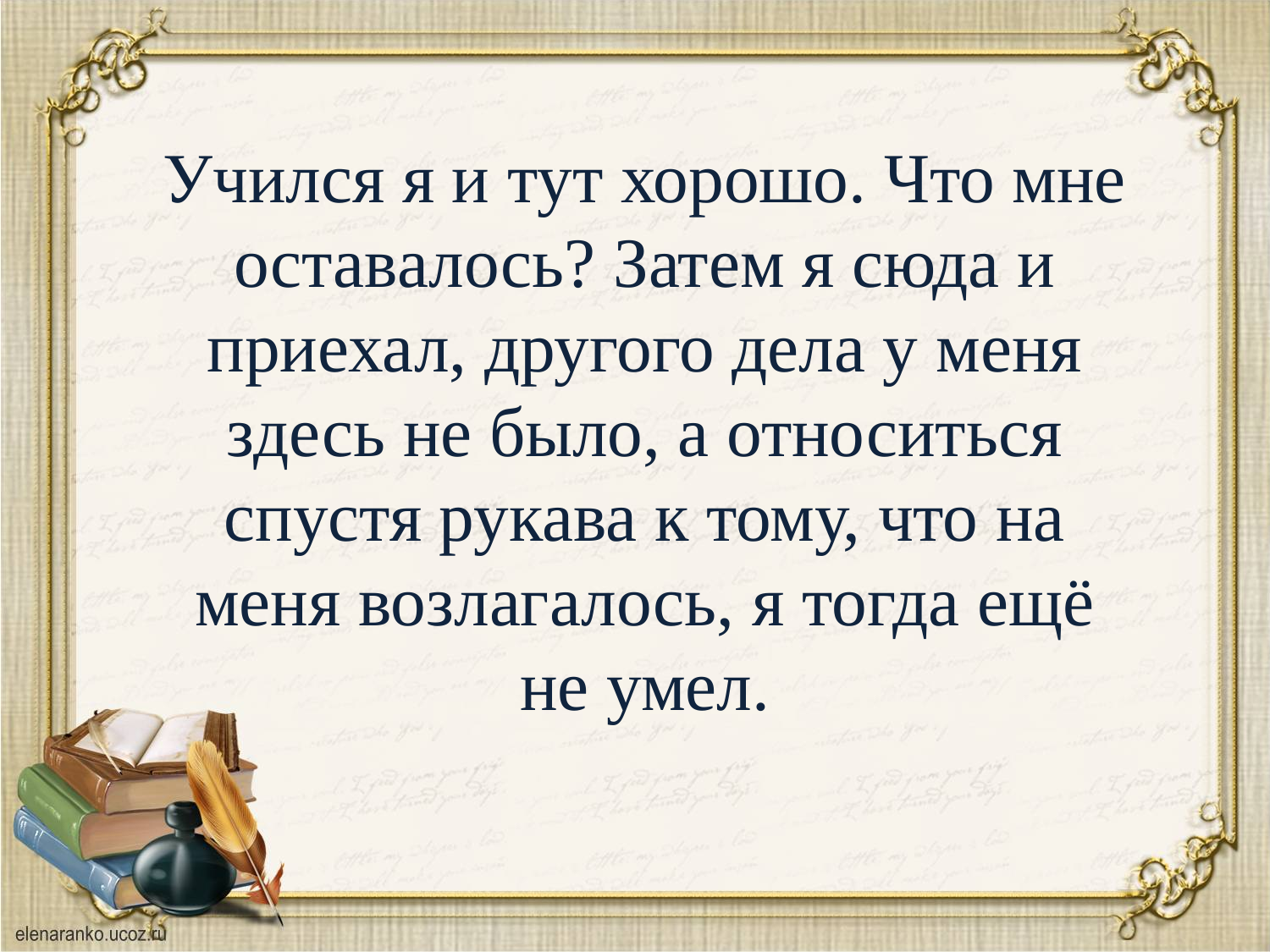

Учился я и тут хорошо. Что мне оставалось? Затем я сюда и приехал, другого дела у меня здесь не было, а относиться спустя рукава к тому, что на меня возлагалось, я тогда ещё не умел.